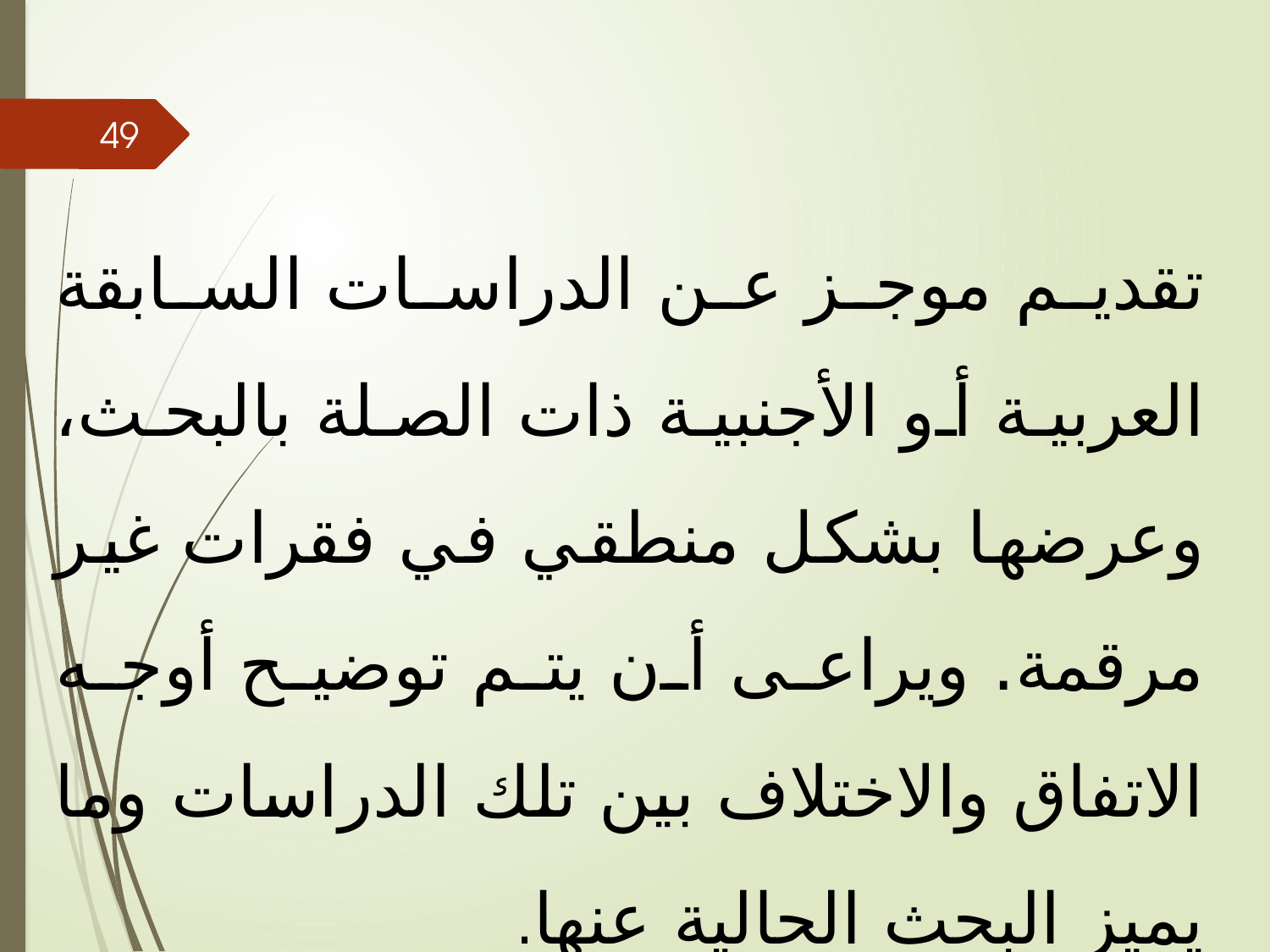

49
# تقديم موجز عن الدراسات السابقة العربية أو الأجنبية ذات الصلة بالبحث، وعرضها بشكل منطقي في فقرات غير مرقمة. ويراعى أن يتم توضيح أوجه الاتفاق والاختلاف بين تلك الدراسات وما يميز البحث الحالية عنها.